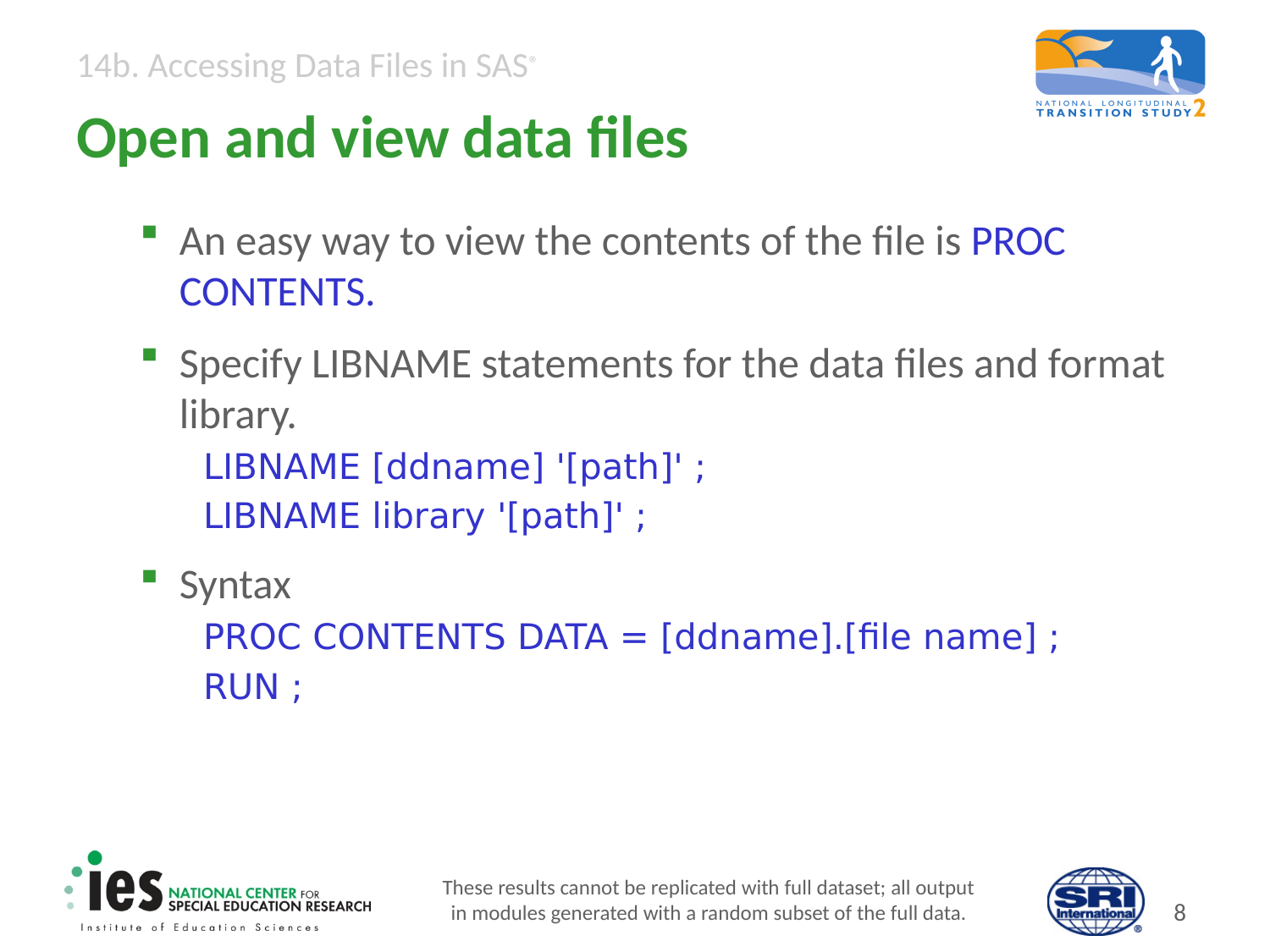

# Open and view data files
An easy way to view the contents of the file is PROC CONTENTS.
Specify LIBNAME statements for the data files and format library.
LIBNAME [ddname] '[path]' ;
LIBNAME library '[path]' ;
Syntax
PROC CONTENTS DATA = [ddname].[file name] ;
RUN ;

These results cannot be replicated with full dataset; all output
in modules generated with a random subset of the full data.
8